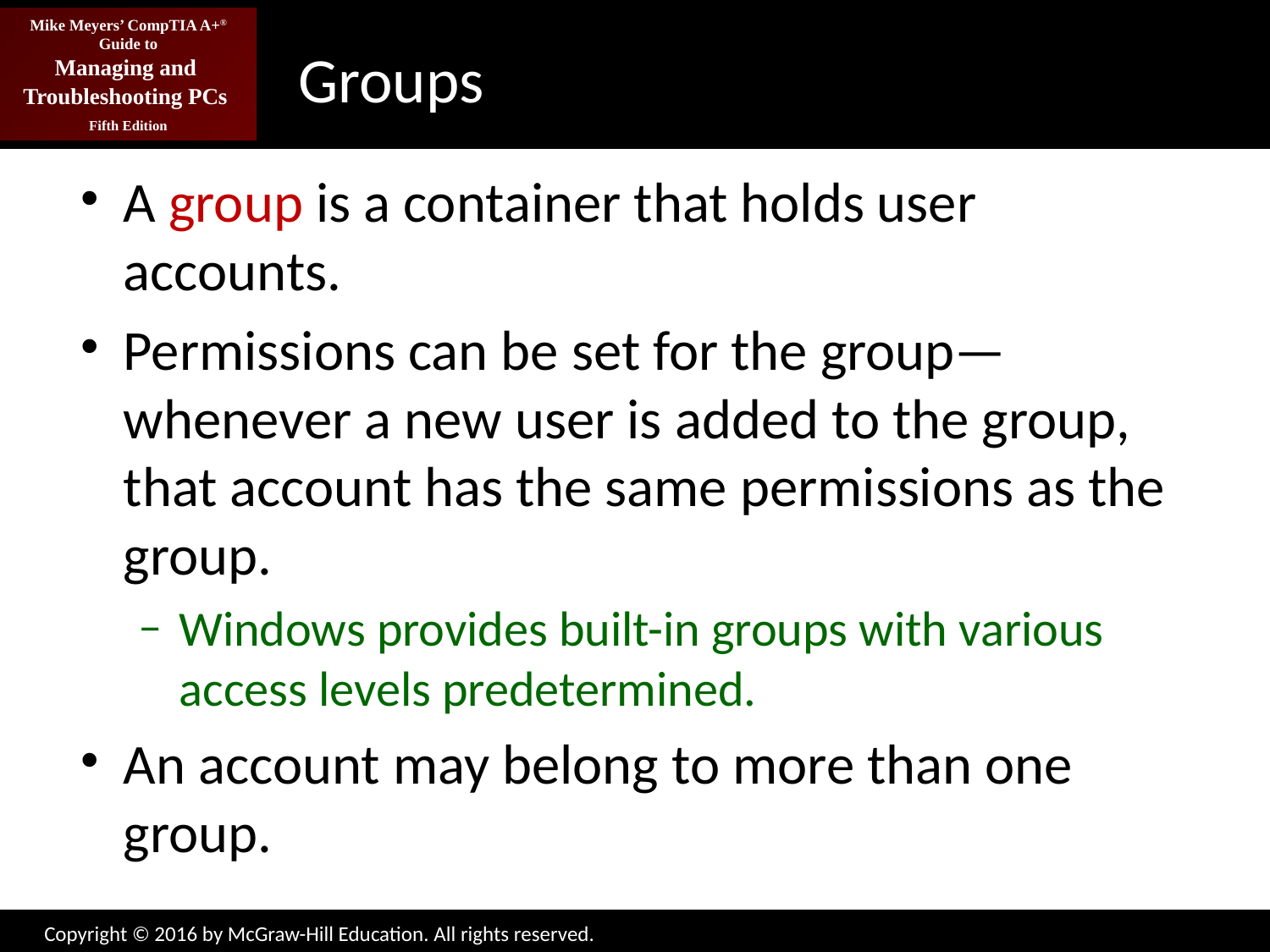

# Groups
A group is a container that holds user accounts.
Permissions can be set for the group—whenever a new user is added to the group, that account has the same permissions as the group.
Windows provides built-in groups with various access levels predetermined.
An account may belong to more than one group.